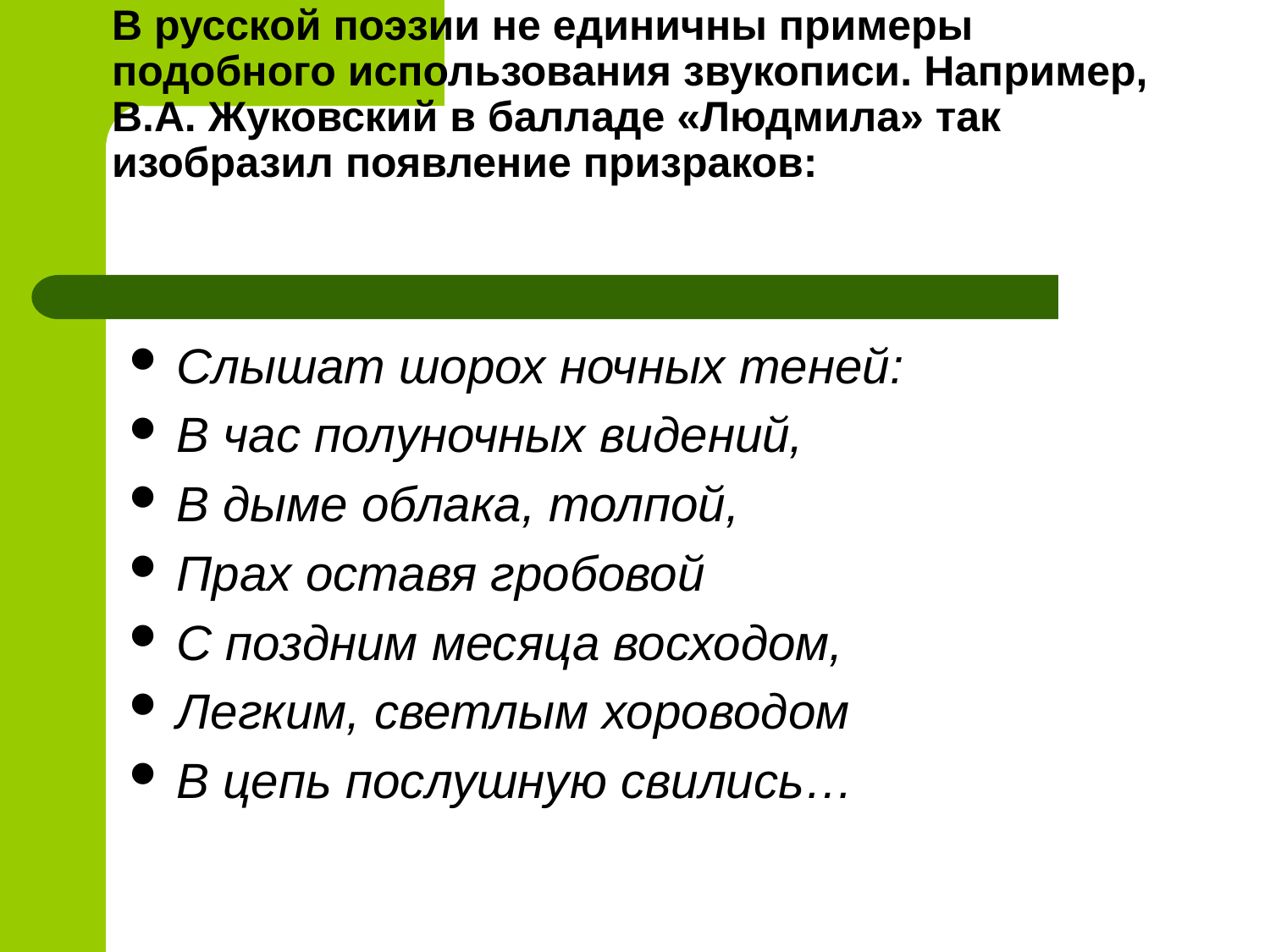

# В русской поэзии не единичны примеры подобного использования звукописи. Например, В.А. Жуковский в балладе «Людмила» так изобразил появление призраков:
Слышат шорох ночных теней:
В час полуночных видений,
В дыме облака, толпой,
Прах оставя гробовой
С поздним месяца восходом,
Легким, светлым хороводом
В цепь послушную свились…